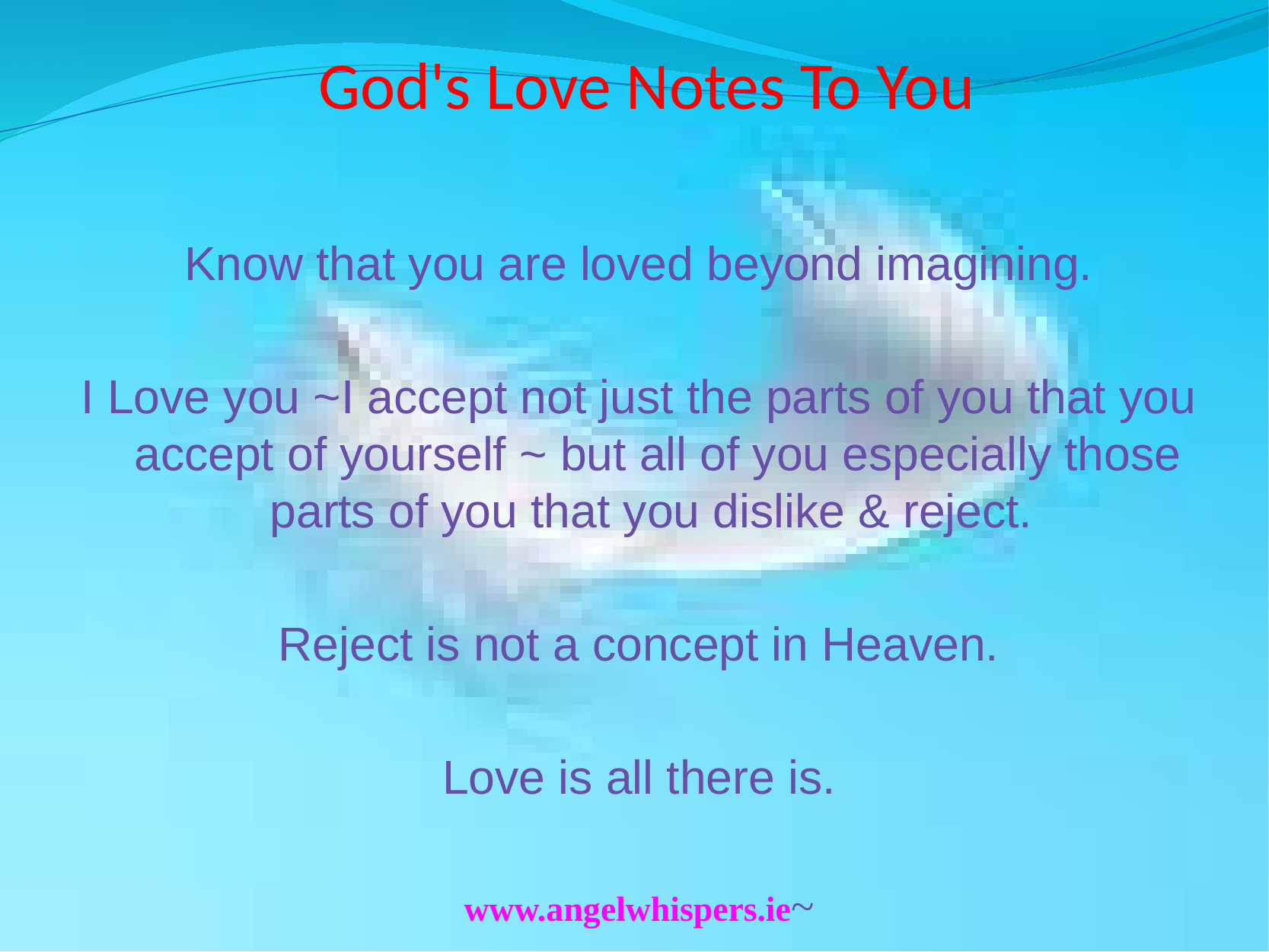

# God's Love Notes To You
Know that you are loved beyond imagining.

I Love you ~I accept not just the parts of you that you accept of yourself ~ but all of you especially those parts of you that you dislike & reject.

Reject is not a concept in Heaven.

Love is all there is.

www.angelwhispers.ie~